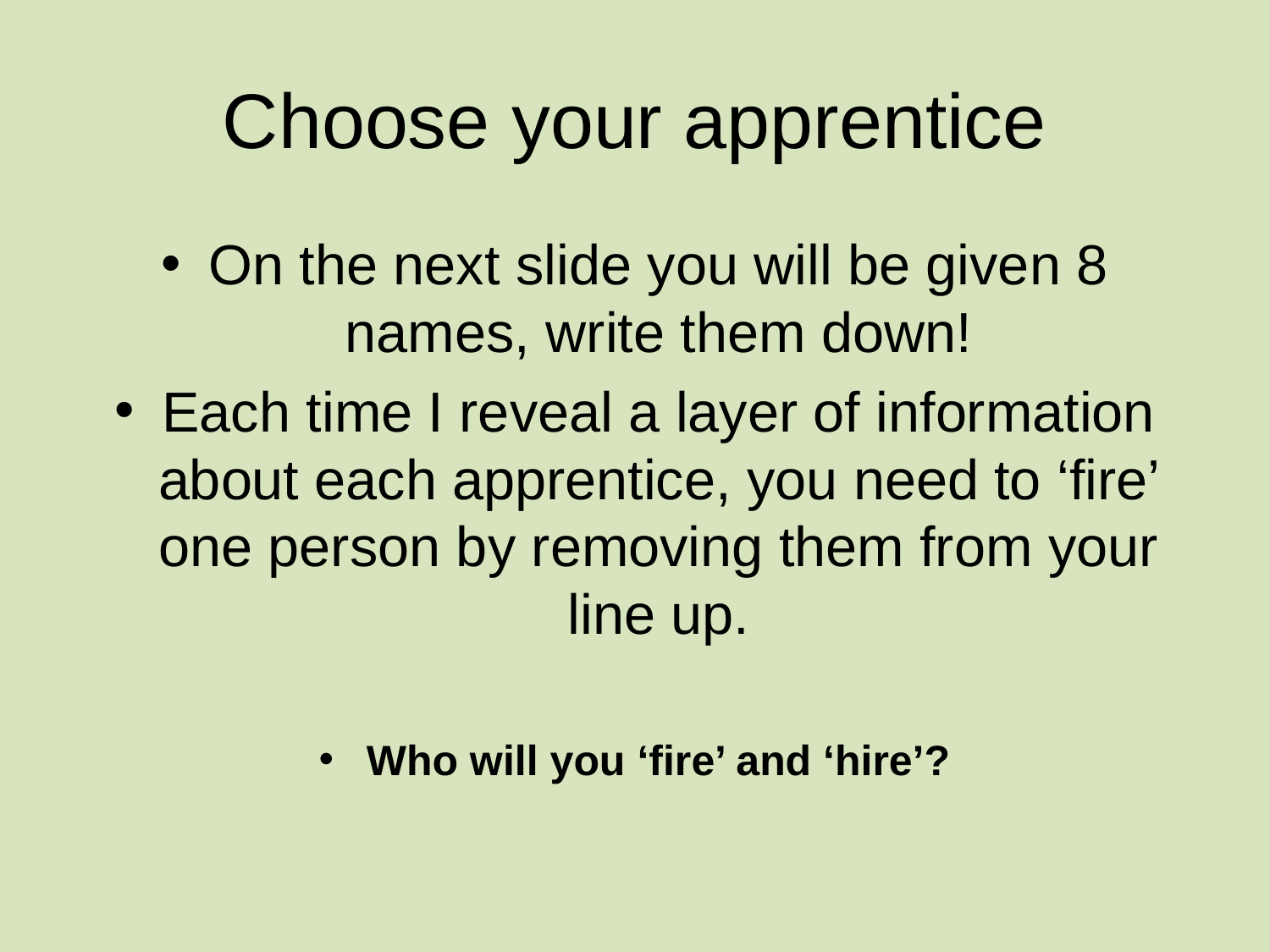

Choose your apprentice
On the next slide you will be given 8 names, write them down!
Each time I reveal a layer of information about each apprentice, you need to ‘fire’ one person by removing them from your line up.

Who will you ‘fire’ and ‘hire’?